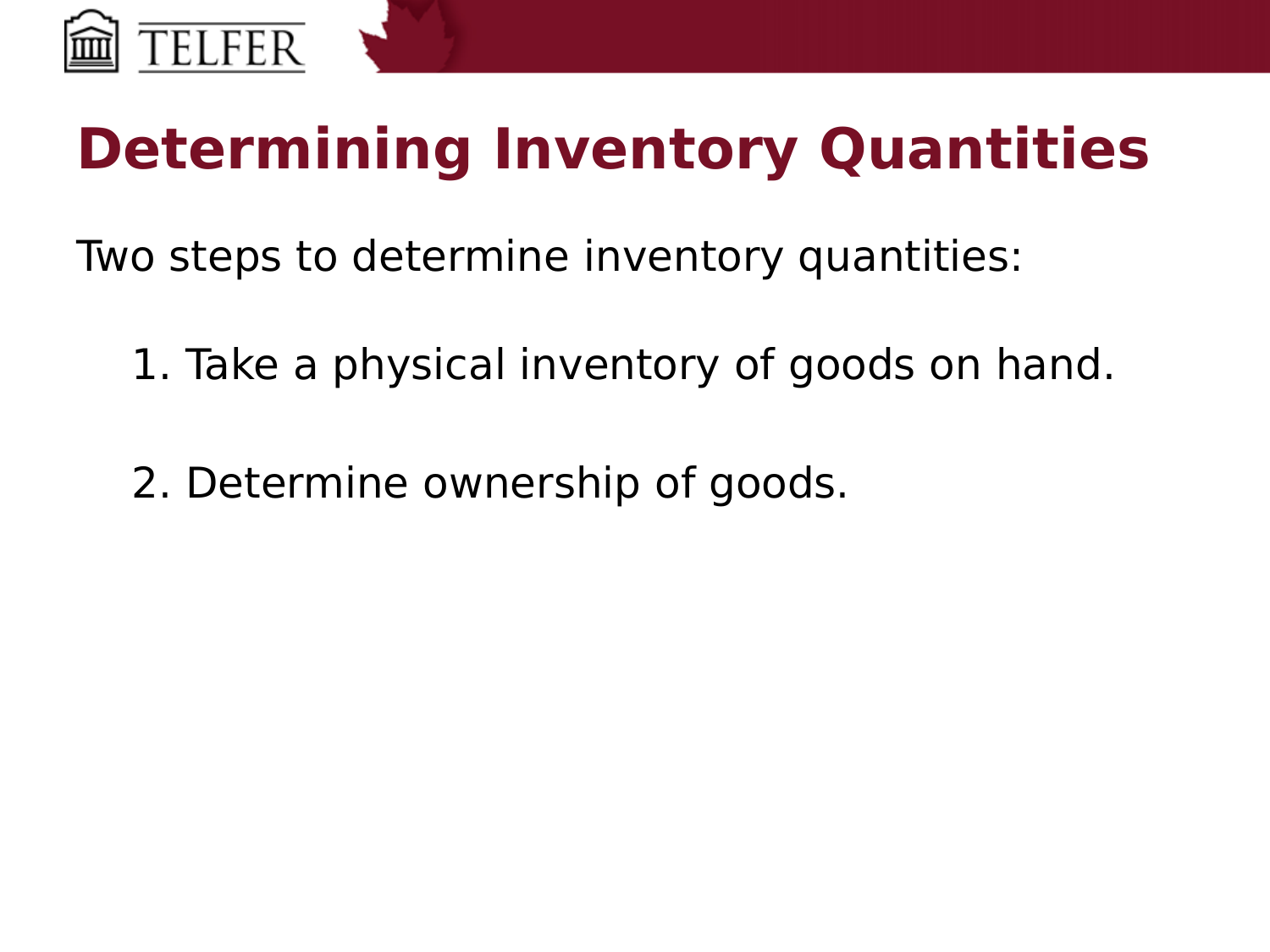

# Determining Inventory Quantities
Two steps to determine inventory quantities:

1. Take a physical inventory of goods on hand.

2. Determine ownership of goods.